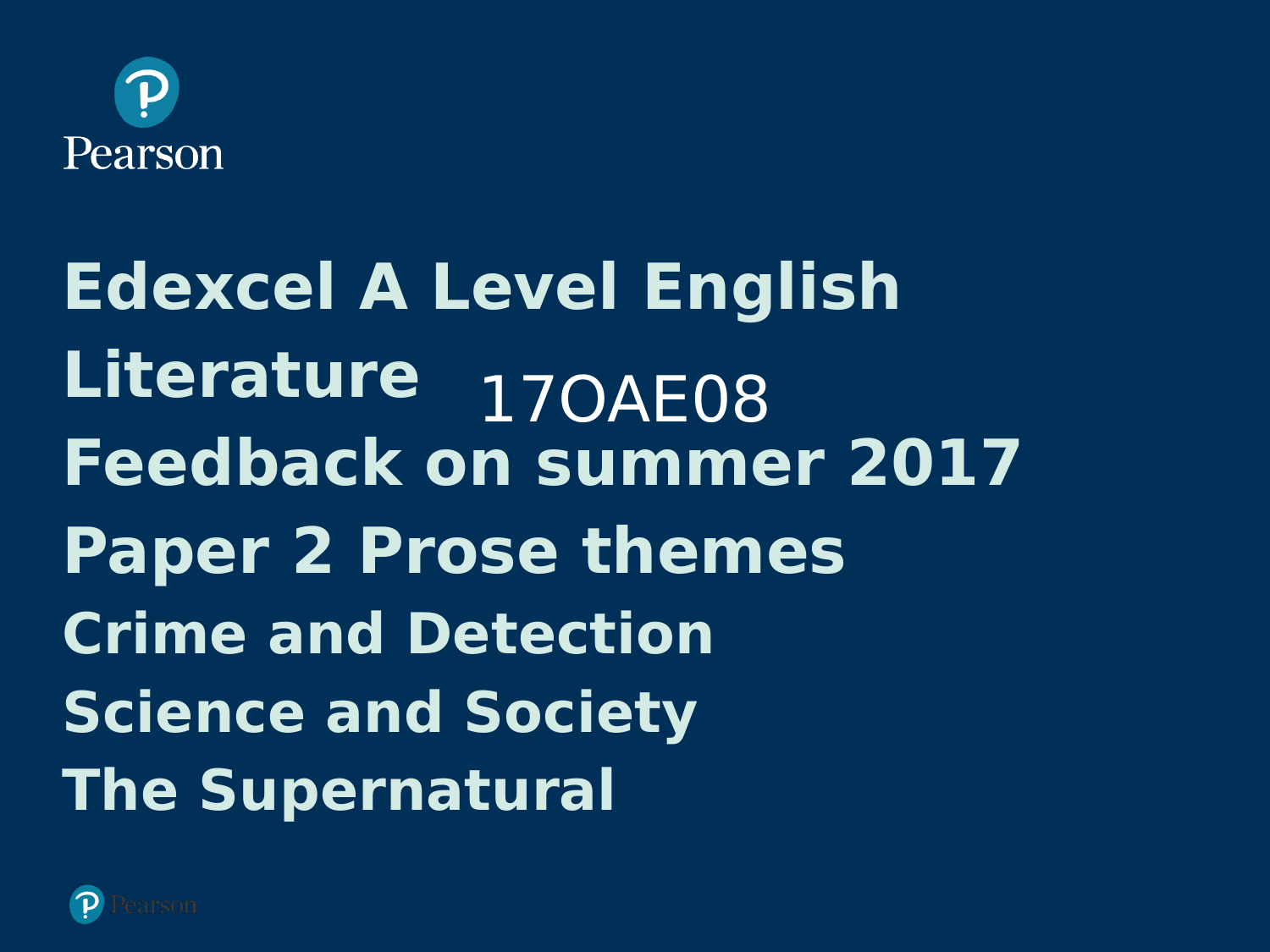

# Edexcel A Level English Literature Feedback on summer 2017 Paper 2 Prose themes Crime and Detection Science and Society The Supernatural
17OAE08
1
Presentation Title Arial Bold 7 pt